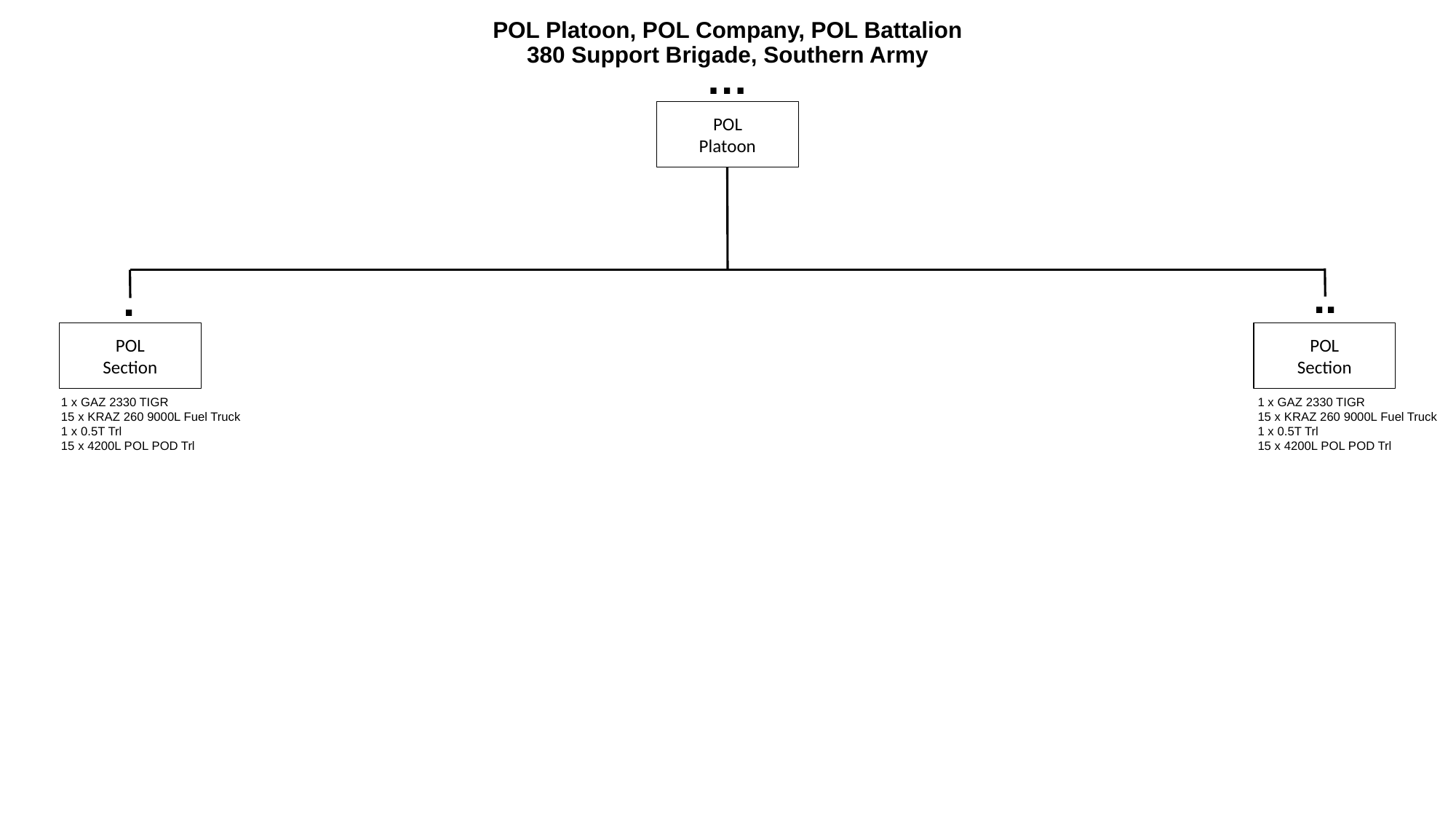

# POL Platoon, POL Company, POL Battalion 380 Support Brigade, Southern Army
…
POL
Platoon
..
.
POL
Section
POL
Section
1 x GAZ 2330 TIGR
15 x KRAZ 260 9000L Fuel Truck
1 x 0.5T Trl
15 x 4200L POL POD Trl
1 x GAZ 2330 TIGR
15 x KRAZ 260 9000L Fuel Truck
1 x 0.5T Trl
15 x 4200L POL POD Trl